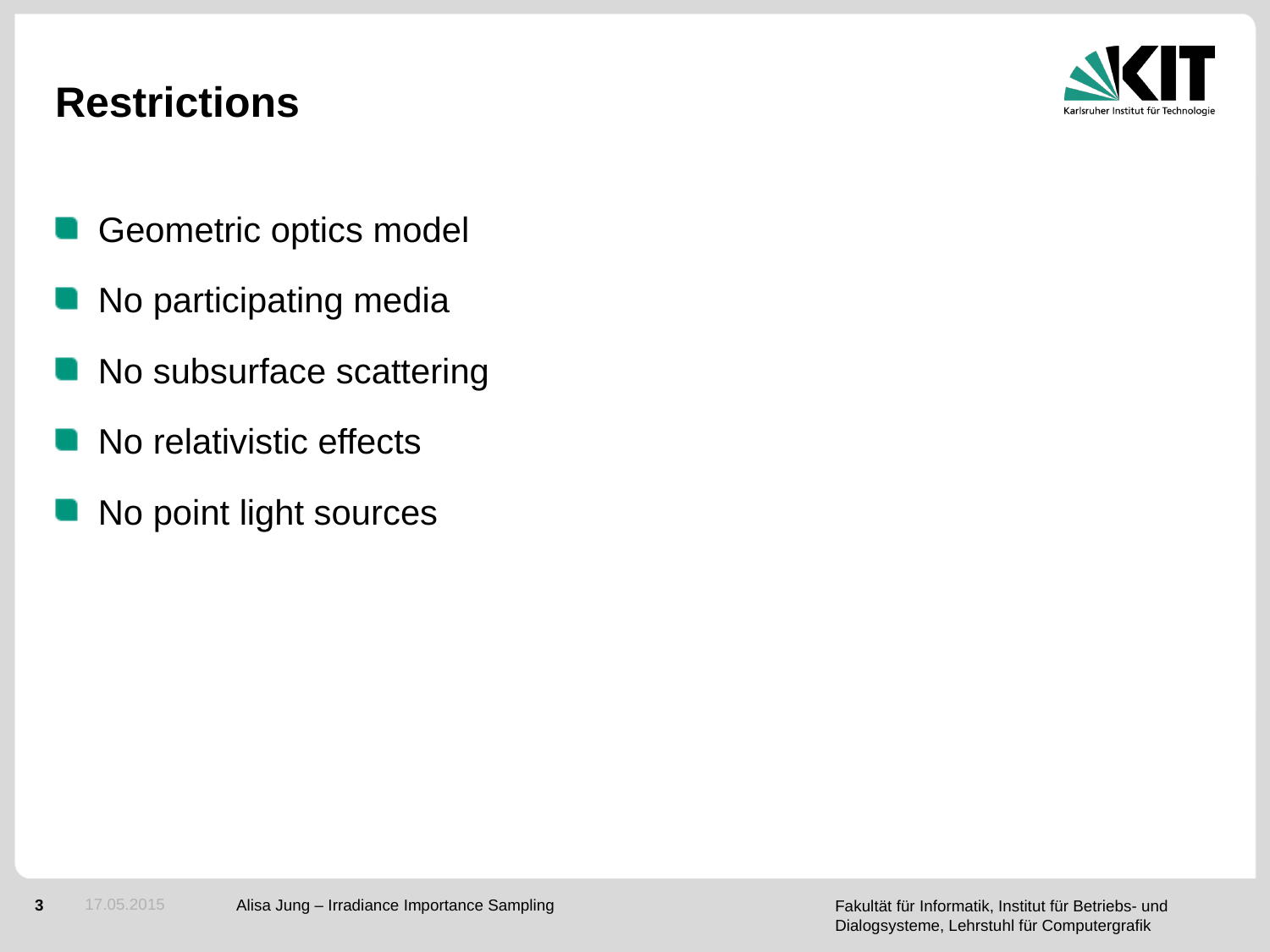

# Restrictions
Geometric optics model
No participating media
No subsurface scattering
No relativistic effects
No point light sources
17.05.2015
Alisa Jung – Irradiance Importance Sampling